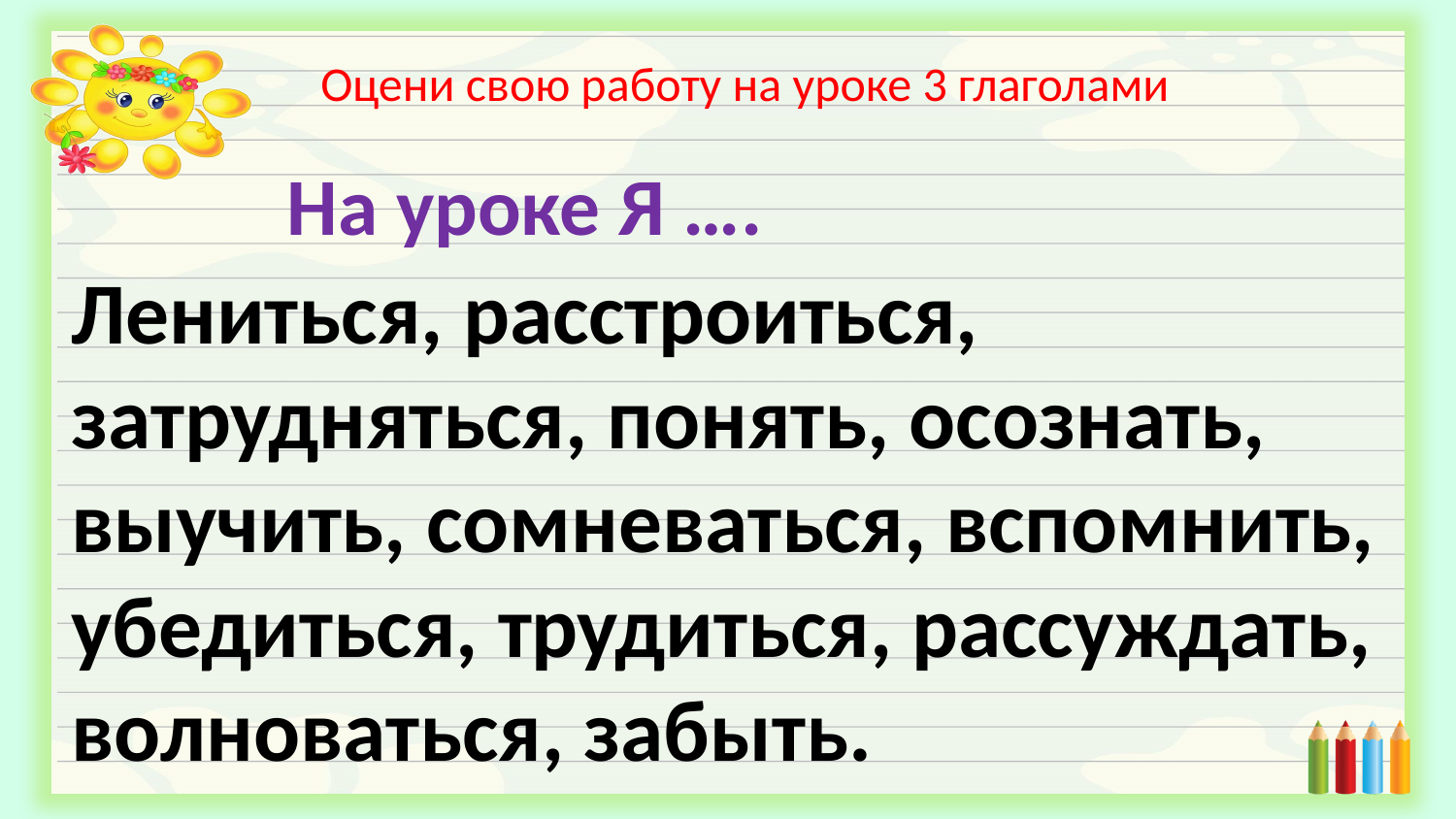

Оцени свою работу на уроке 3 глаголами

На уроке Я ….
Лениться, расстроиться, затрудняться, понять, осознать, выучить, сомневаться, вспомнить, убедиться, трудиться, рассуждать, волноваться, забыть.